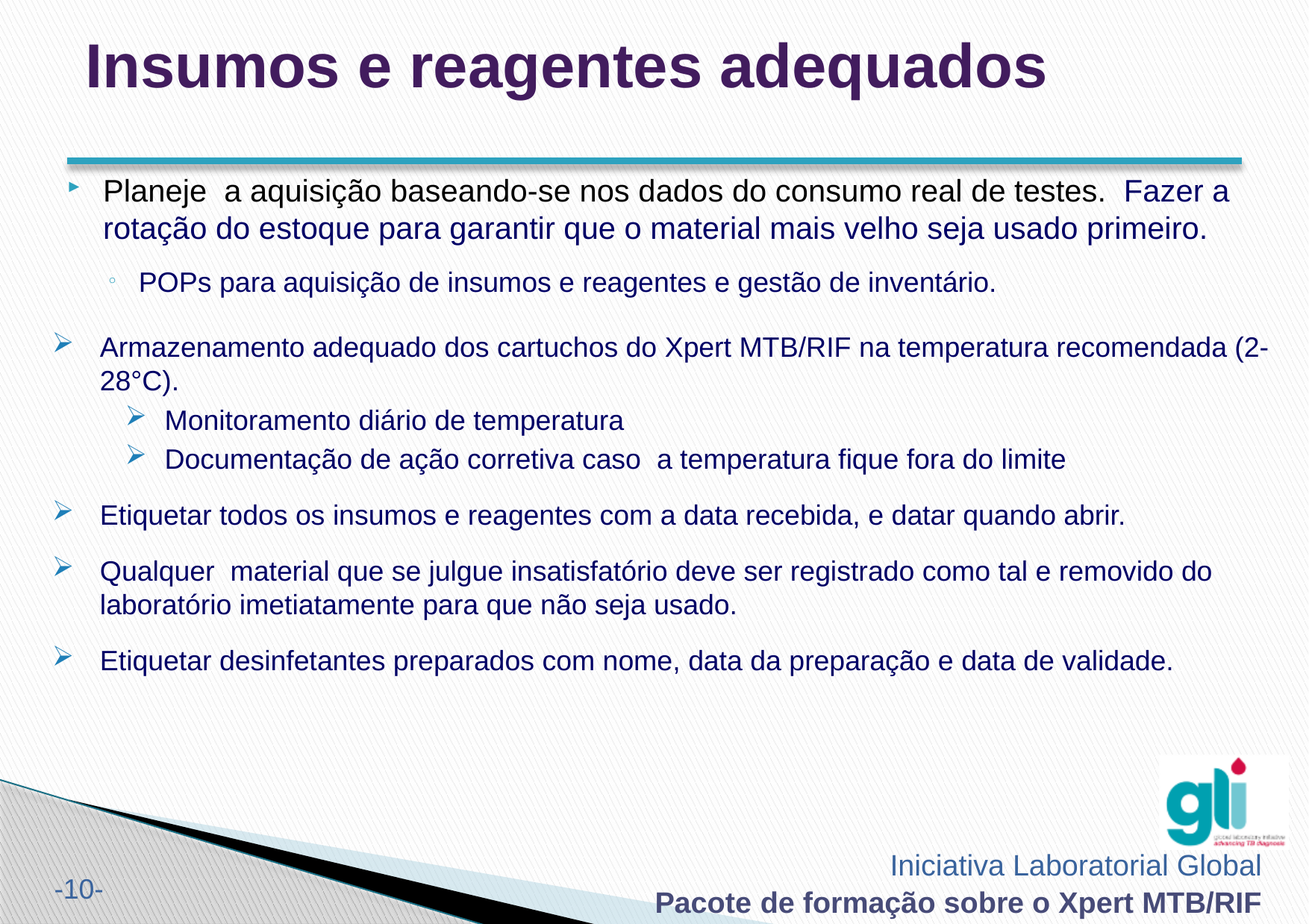

# Insumos e reagentes adequados
Planeje  a aquisição baseando-se nos dados do consumo real de testes.  Fazer a rotação do estoque para garantir que o material mais velho seja usado primeiro.
POPs para aquisição de insumos e reagentes e gestão de inventário.
Armazenamento adequado dos cartuchos do Xpert MTB/RIF na temperatura recomendada (2-28°C).
Monitoramento diário de temperatura
Documentação de ação corretiva caso  a temperatura fique fora do limite
Etiquetar todos os insumos e reagentes com a data recebida, e datar quando abrir.
Qualquer  material que se julgue insatisfatório deve ser registrado como tal e removido do laboratório imetiatamente para que não seja usado.
Etiquetar desinfetantes preparados com nome, data da preparação e data de validade.